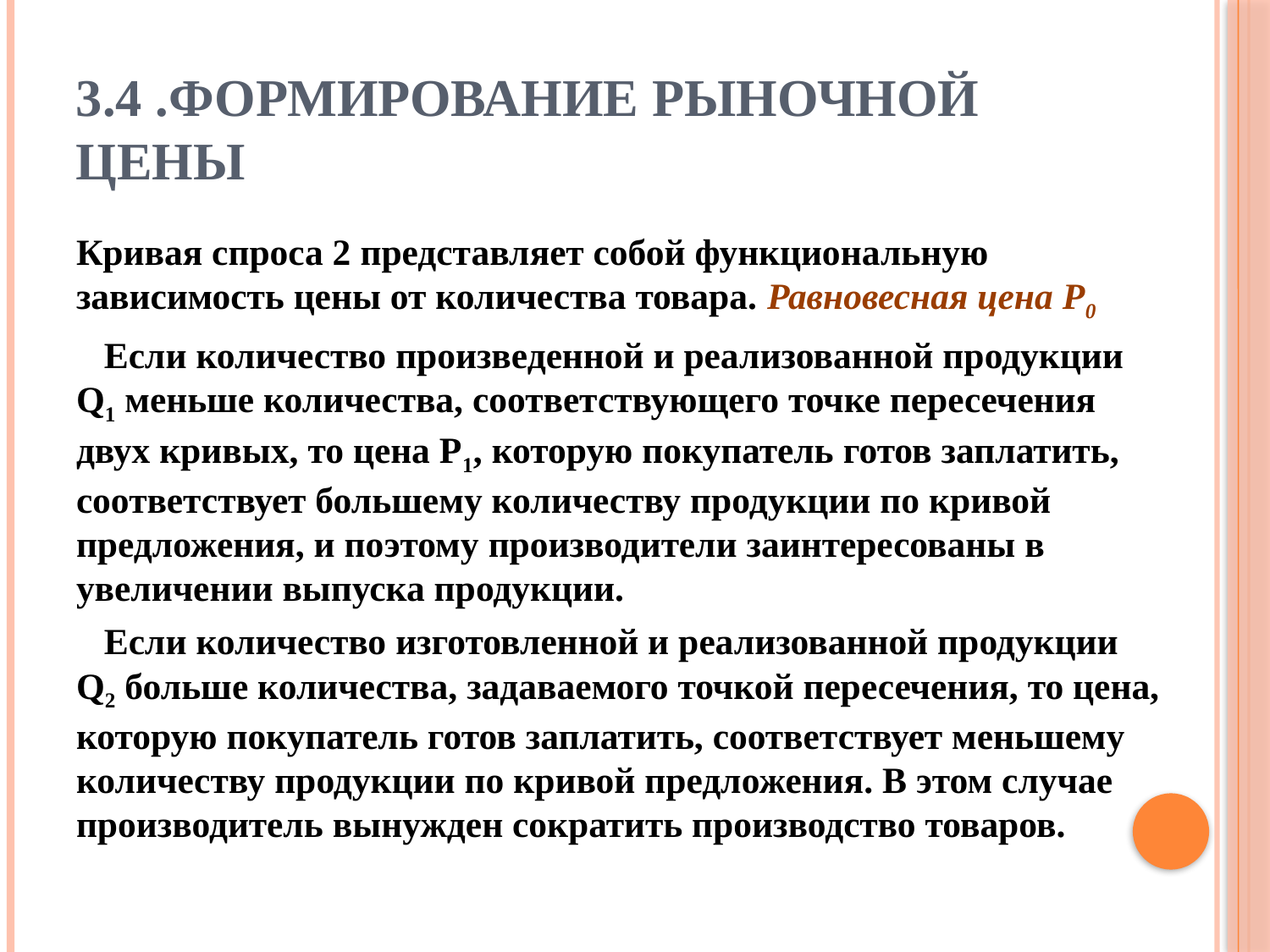

# 3.4 .Формирование рыночной цены
Кривая спроса 2 представляет собой функциональную зависимость цены от количества товара. Равновесная цена Р0
   Если количество произведенной и реализованной продукции Q1 меньше количества, соответствующего точке пересечения двух кривых, то цена Р1, которую покупатель готов заплатить, соответствует большему количеству продукции по кривой предложения, и поэтому производители заинтересованы в увеличении выпуска продукции.
   Если количество изготовленной и реализованной продукции Q2 больше количества, задаваемого точкой пересечения, то цена, которую покупатель готов заплатить, соответствует меньшему количеству продукции по кривой предложения. В этом случае производитель вынужден сократить производство товаров.